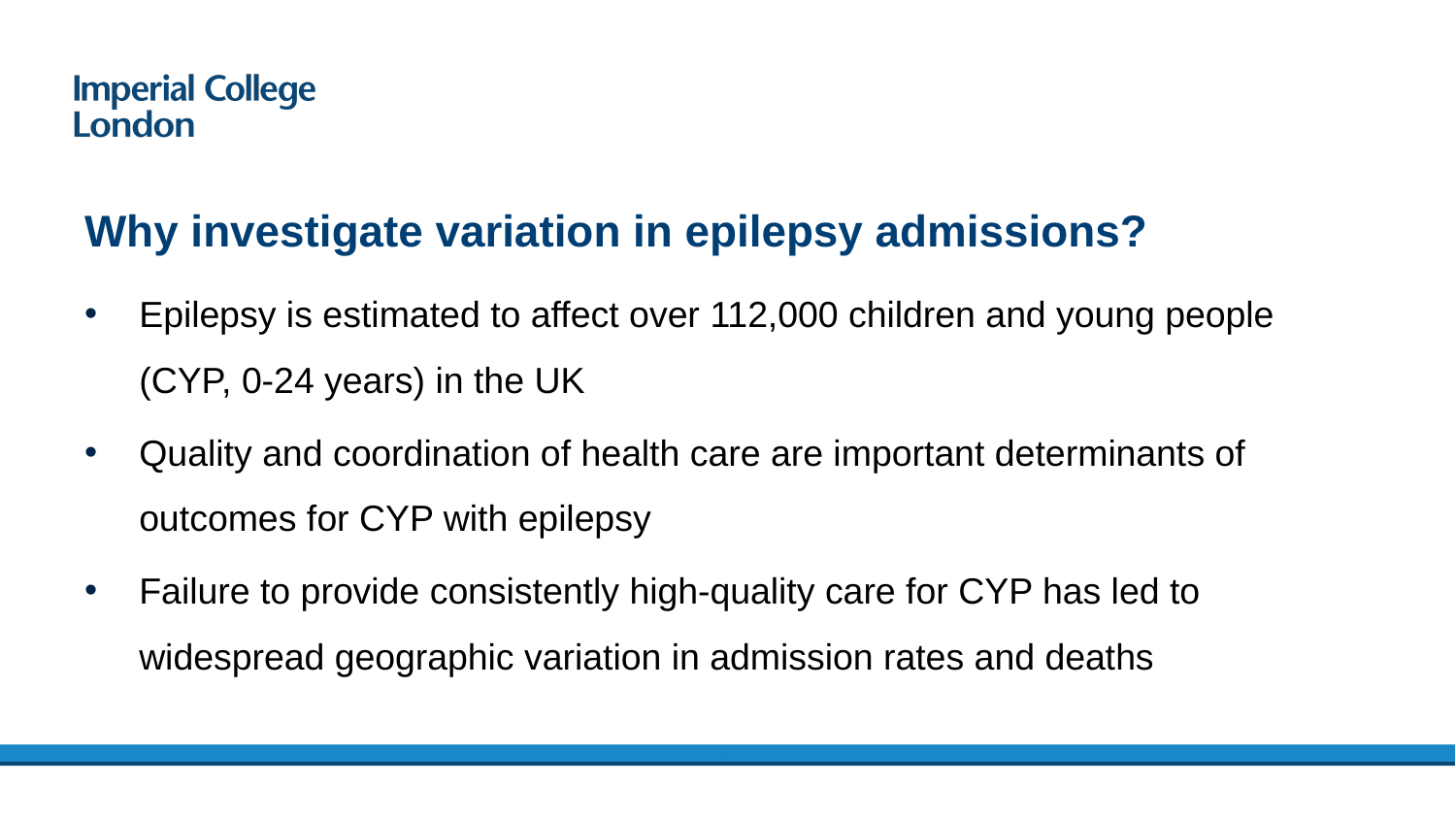

# Why investigate variation in epilepsy admissions?

Epilepsy is estimated to affect over 112,000 children and young people (CYP, 0-24 years) in the UK
Quality and coordination of health care are important determinants of outcomes for CYP with epilepsy
Failure to provide consistently high-quality care for CYP has led to widespread geographic variation in admission rates and deaths